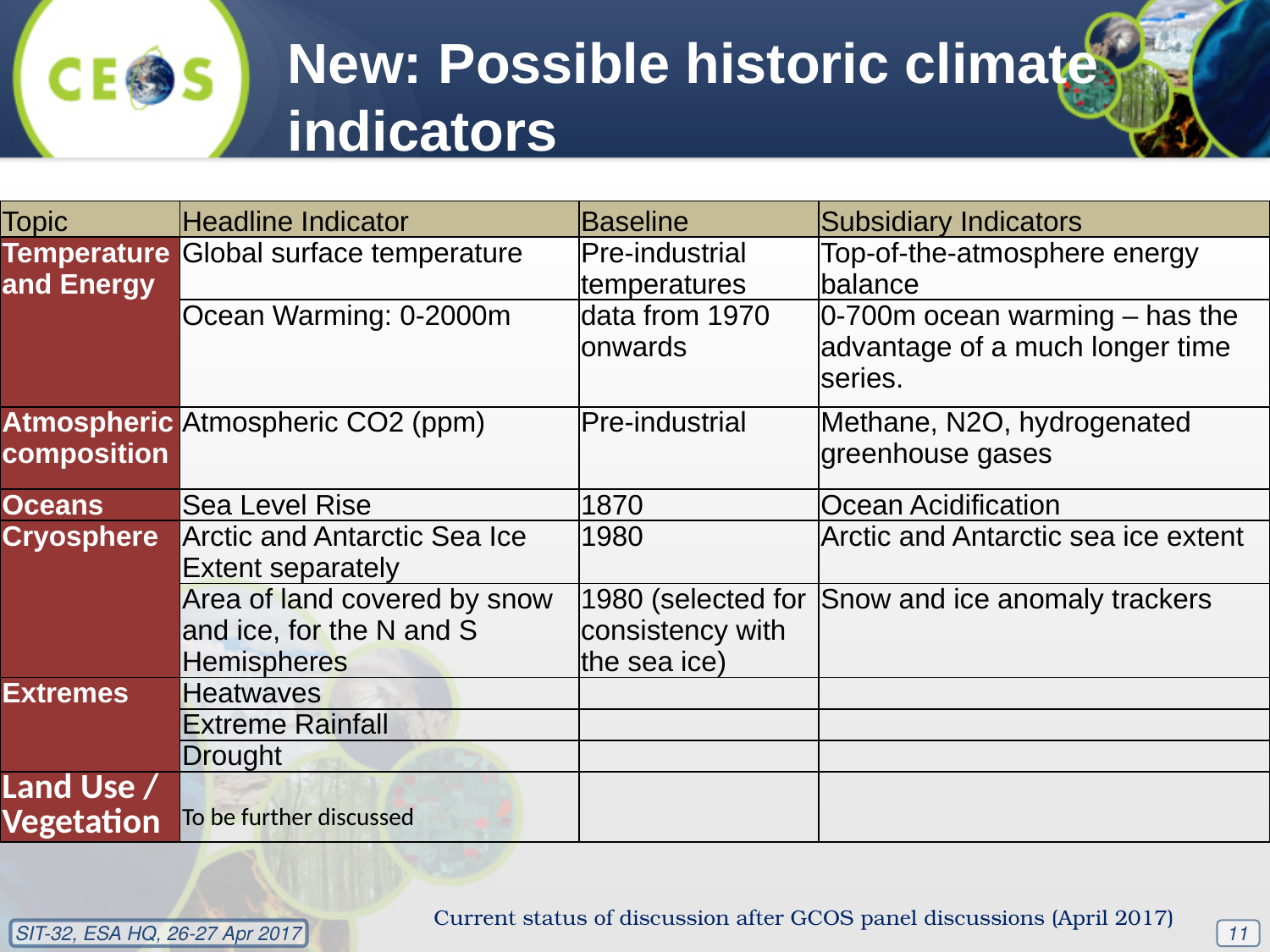

New: Possible historic climate indicators
| Topic | Headline Indicator | Baseline | Subsidiary Indicators |
| --- | --- | --- | --- |
| Temperature and Energy | Global surface temperature | Pre-industrial temperatures | Top-of-the-atmosphere energy balance |
|  | Ocean Warming: 0-2000m | data from 1970 onwards | 0-700m ocean warming – has the advantage of a much longer time series. |
| Atmospheric composition | Atmospheric CO2 (ppm) | Pre-industrial | Methane, N2O, hydrogenated greenhouse gases |
| Oceans | Sea Level Rise | 1870 | Ocean Acidification |
| Cryosphere | Arctic and Antarctic Sea Ice Extent separately | 1980 | Arctic and Antarctic sea ice extent |
|  | Area of land covered by snow and ice, for the N and S Hemispheres | 1980 (selected for consistency with the sea ice) | Snow and ice anomaly trackers |
| Extremes | Heatwaves |  |  |
|  | Extreme Rainfall |  |  |
|  | Drought |  |  |
| Land Use / Vegetation | To be further discussed |  |  |
Current status of discussion after GCOS panel discussions (April 2017)
11